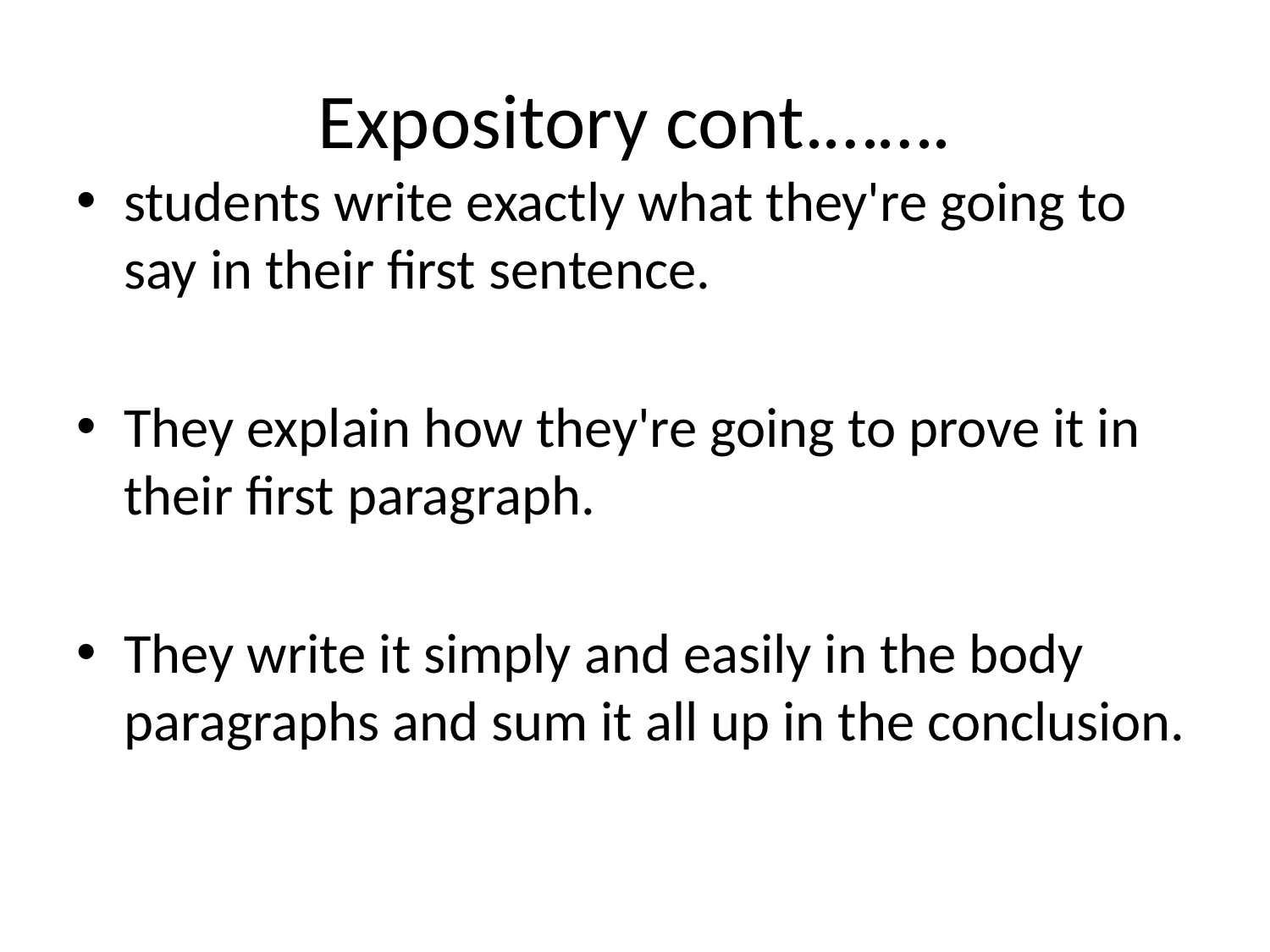

# Expository cont.…….
students write exactly what they're going to say in their first sentence.

They explain how they're going to prove it in their first paragraph.

They write it simply and easily in the body paragraphs and sum it all up in the conclusion.